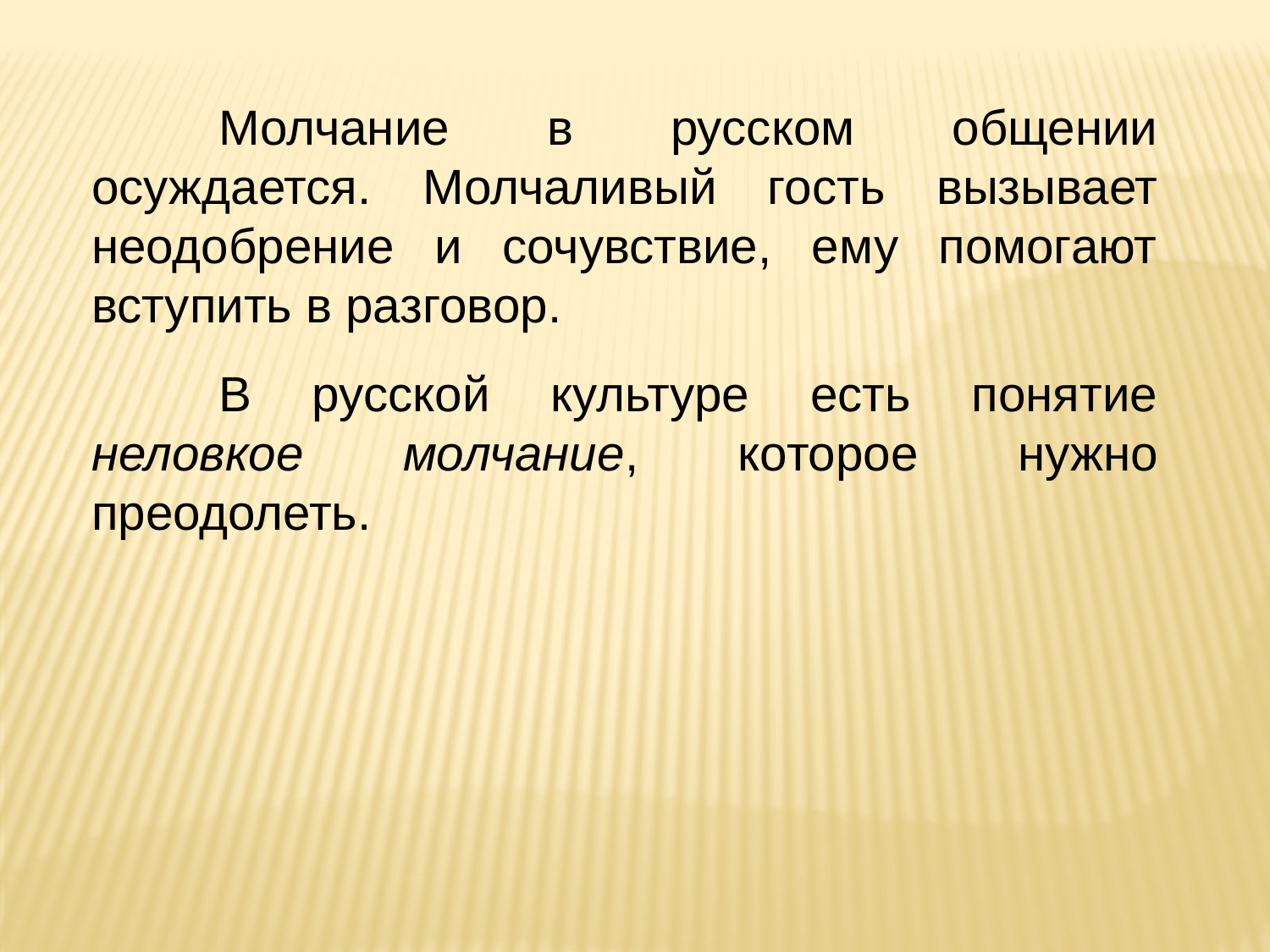

Молчание в русском общении осуждается. Молчаливый гость вызывает неодобрение и сочувствие, ему помогают вступить в разговор.

	В русской культуре есть понятие неловкое молчание, которое нужно преодолеть.